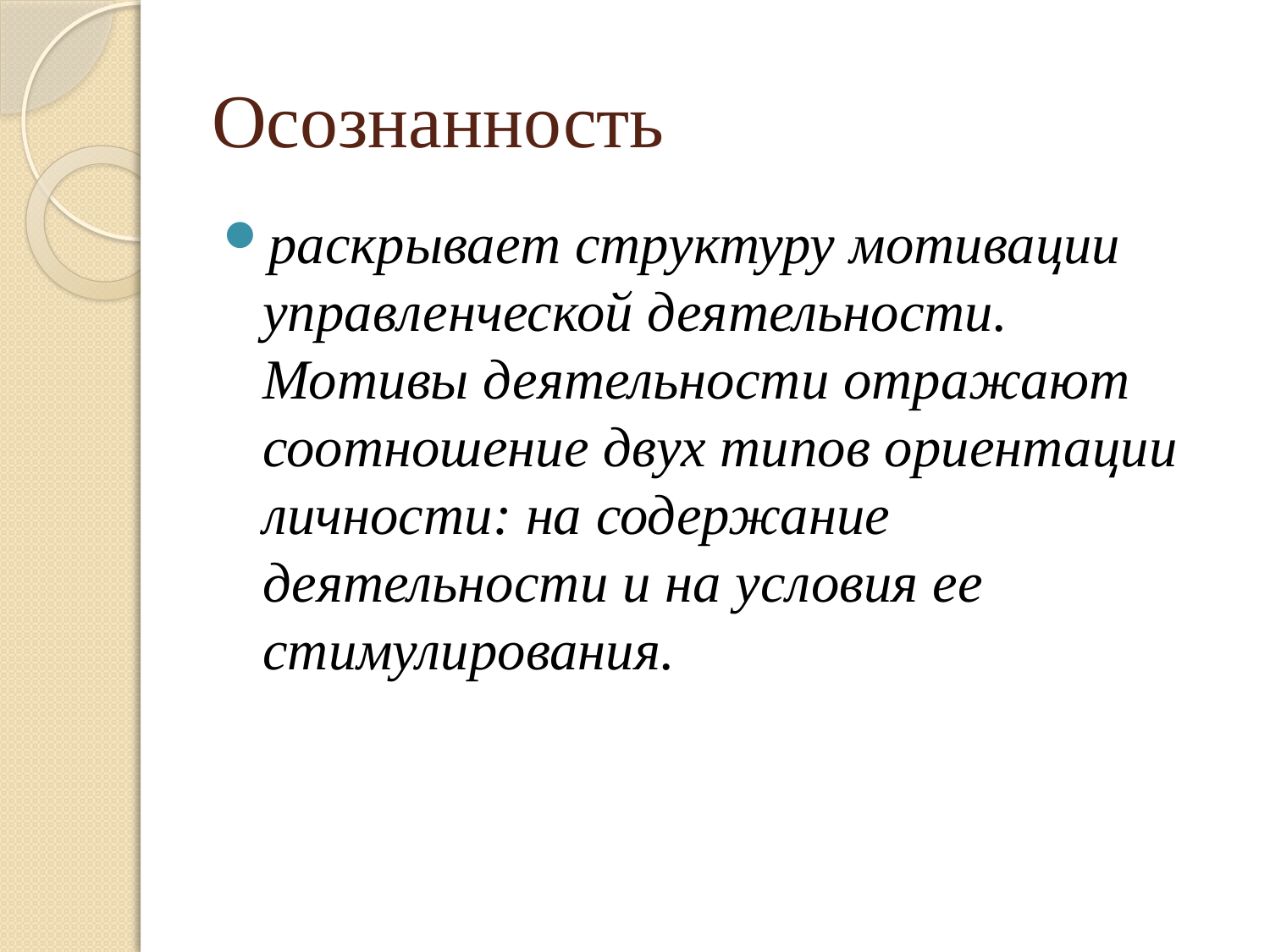

# Осознанность
раскрывает структуру мотивации управленческой деятельности. Мотивы деятельности отражают соотношение двух типов ориентации личности: на содержание деятельности и на условия ее стимулирования.